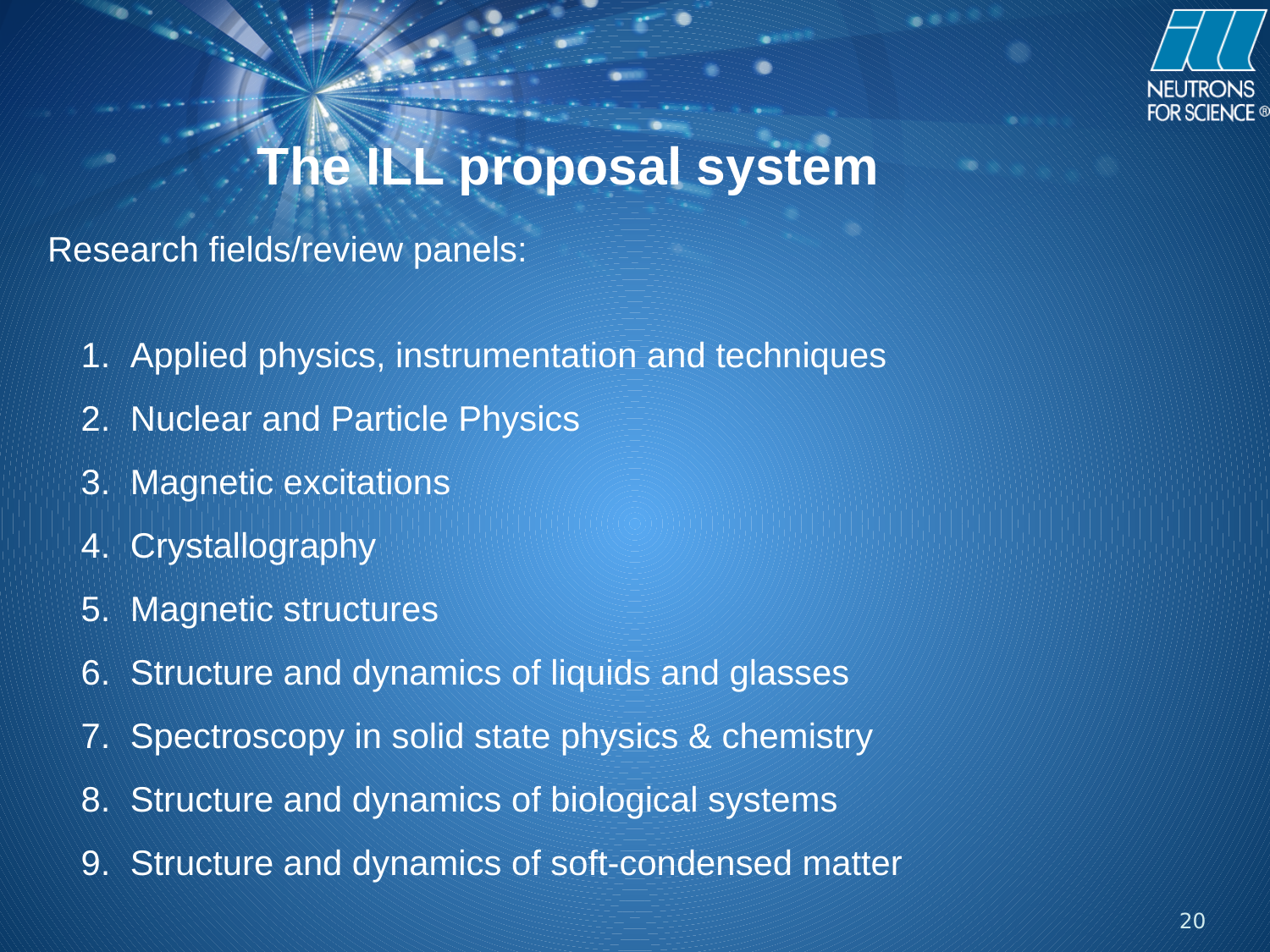

The ILL proposal system

Research fields/review panels:

  Applied physics, instrumentation and techniques
  Nuclear and Particle Physics
  Magnetic excitations
  Crystallography
  Magnetic structures
  Structure and dynamics of liquids and glasses
  Spectroscopy in solid state physics & chemistry
  Structure and dynamics of biological systems
  Structure and dynamics of soft-condensed matter
20